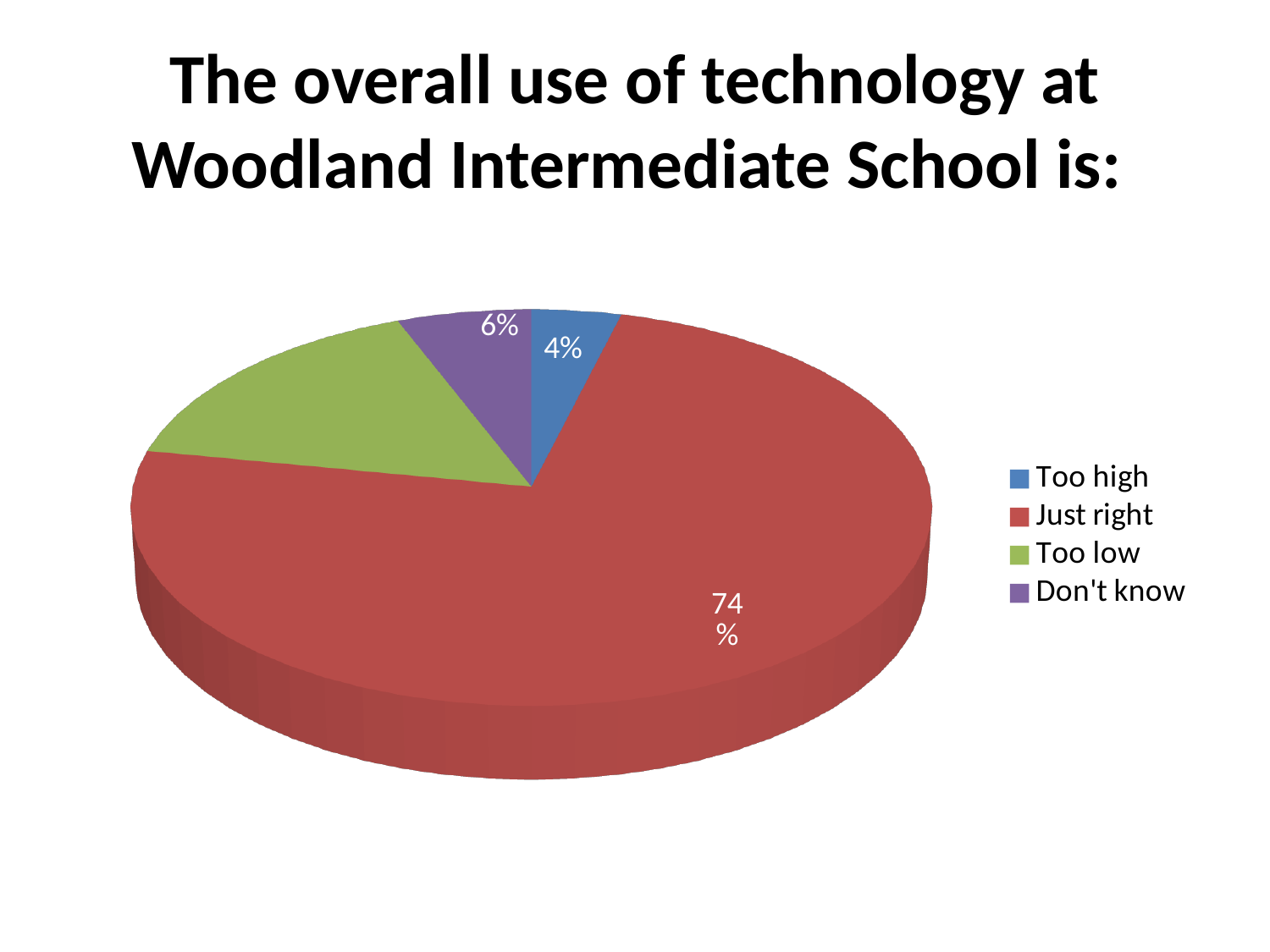

# The overall use of technology at Woodland Intermediate School is:

[unsupported chart]